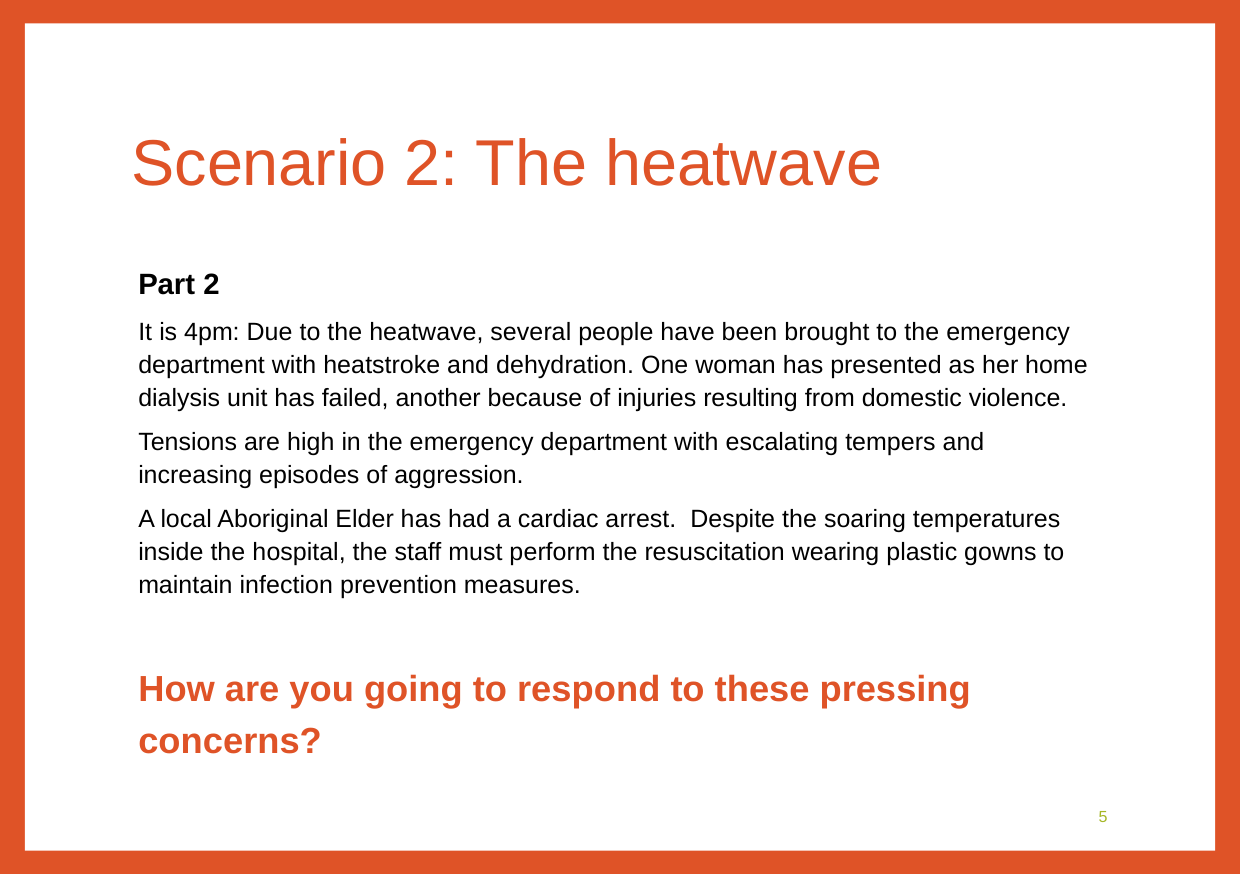

# Scenario 2: The heatwave
Part 2
It is 4pm: Due to the heatwave, several people have been brought to the emergency department with heatstroke and dehydration. One woman has presented as her home dialysis unit has failed, another because of injuries resulting from domestic violence.
Tensions are high in the emergency department with escalating tempers and increasing episodes of aggression.
A local Aboriginal Elder has had a cardiac arrest.  Despite the soaring temperatures inside the hospital, the staff must perform the resuscitation wearing plastic gowns to maintain infection prevention measures.

How are you going to respond to these pressing concerns?

5